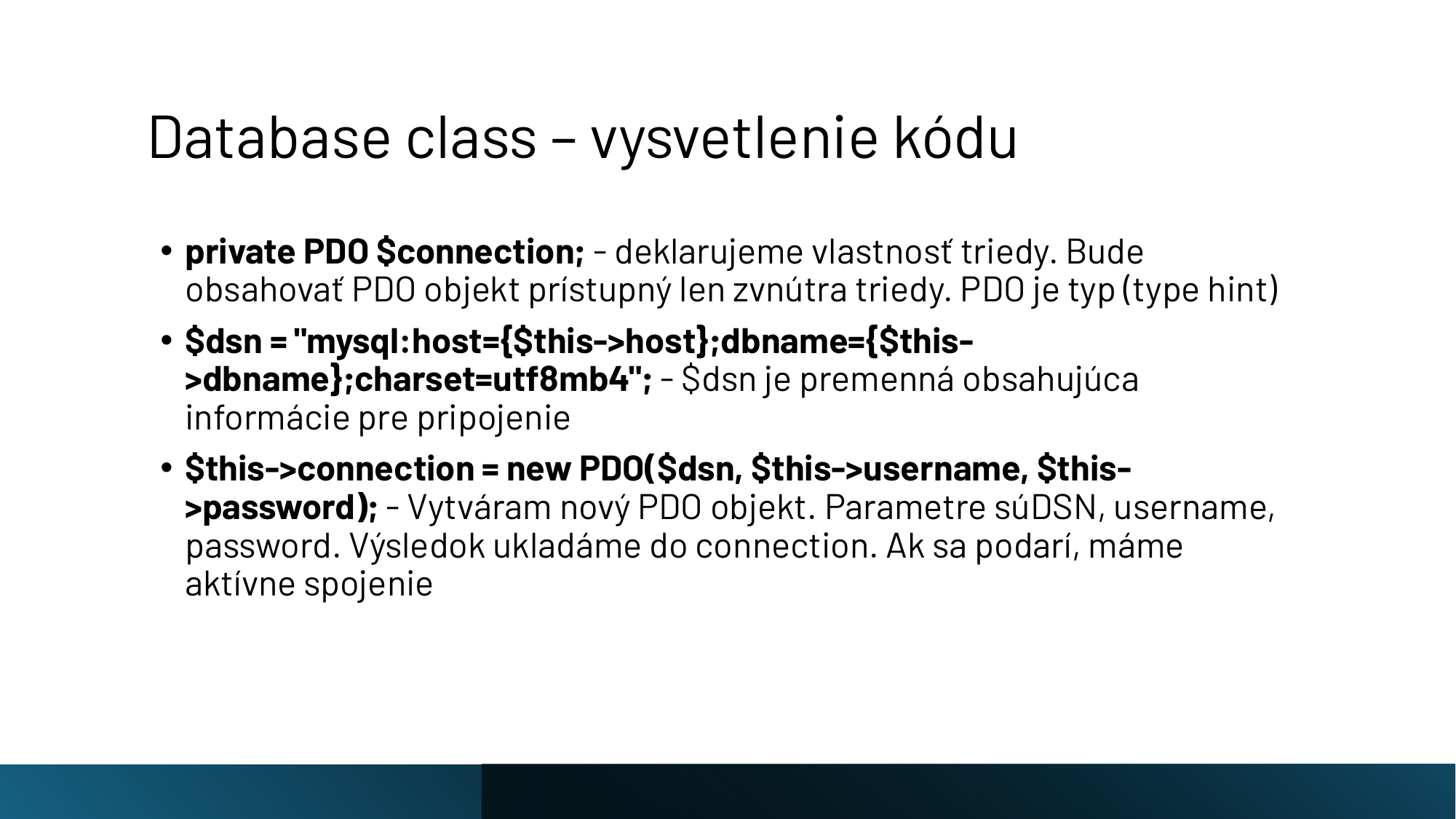

# Database class – vysvetlenie kódu
private PDO $connection; - deklarujeme vlastnosť triedy. Bude obsahovať PDO objekt prístupný len zvnútra triedy. PDO je typ (type hint)
$dsn = "mysql:host={$this->host};dbname={$this->dbname};charset=utf8mb4"; - $dsn je premenná obsahujúca informácie pre pripojenie
$this->connection = new PDO($dsn, $this->username, $this->password); - Vytváram nový PDO objekt. Parametre súDSN, username, password. Výsledok ukladáme do connection. Ak sa podarí, máme aktívne spojenie